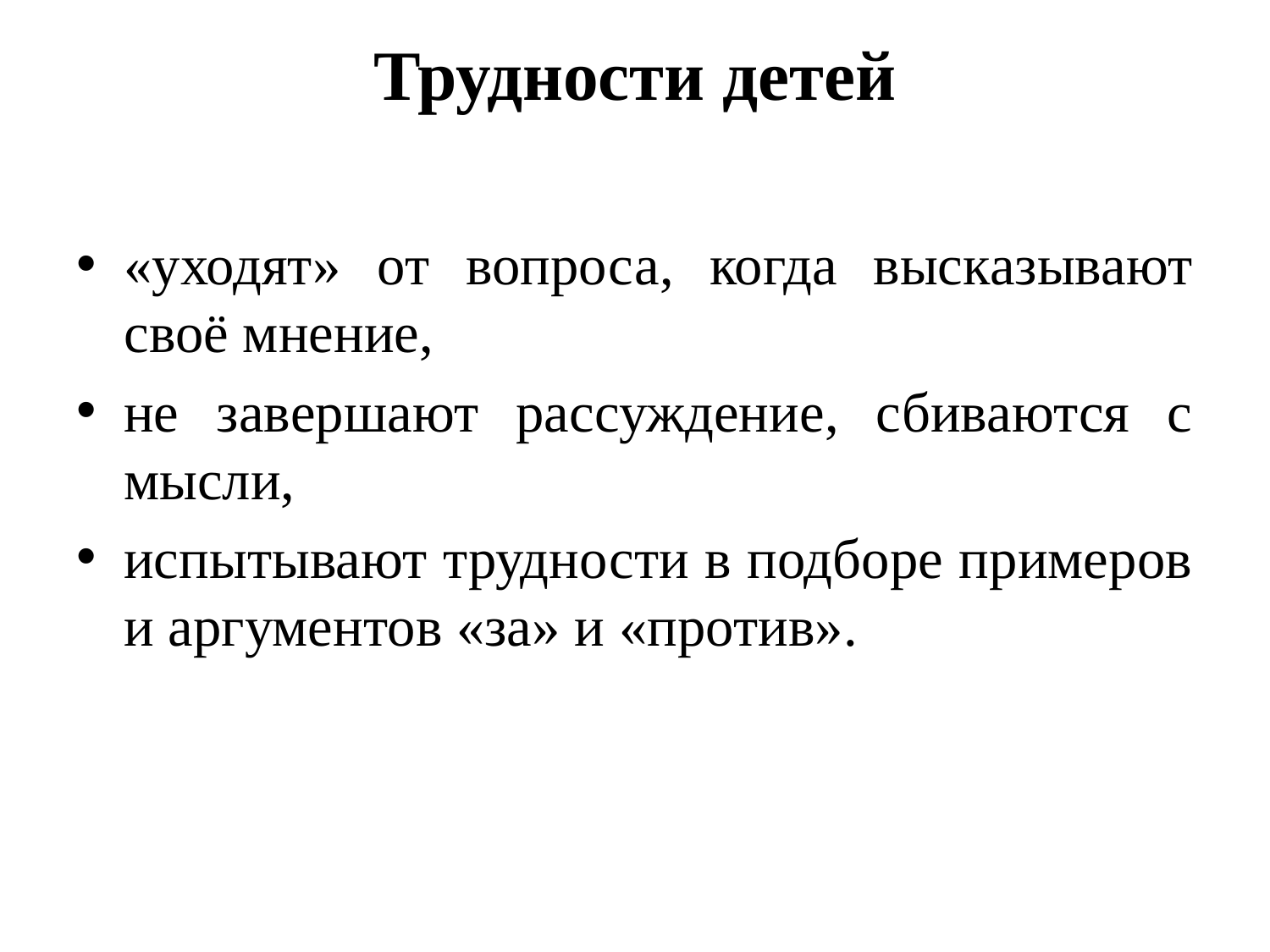

# Трудности детей
«уходят» от вопроса, когда высказывают своё мнение,
не завершают рассуждение, сбиваются с мысли,
испытывают трудности в подборе примеров и аргументов «за» и «против».